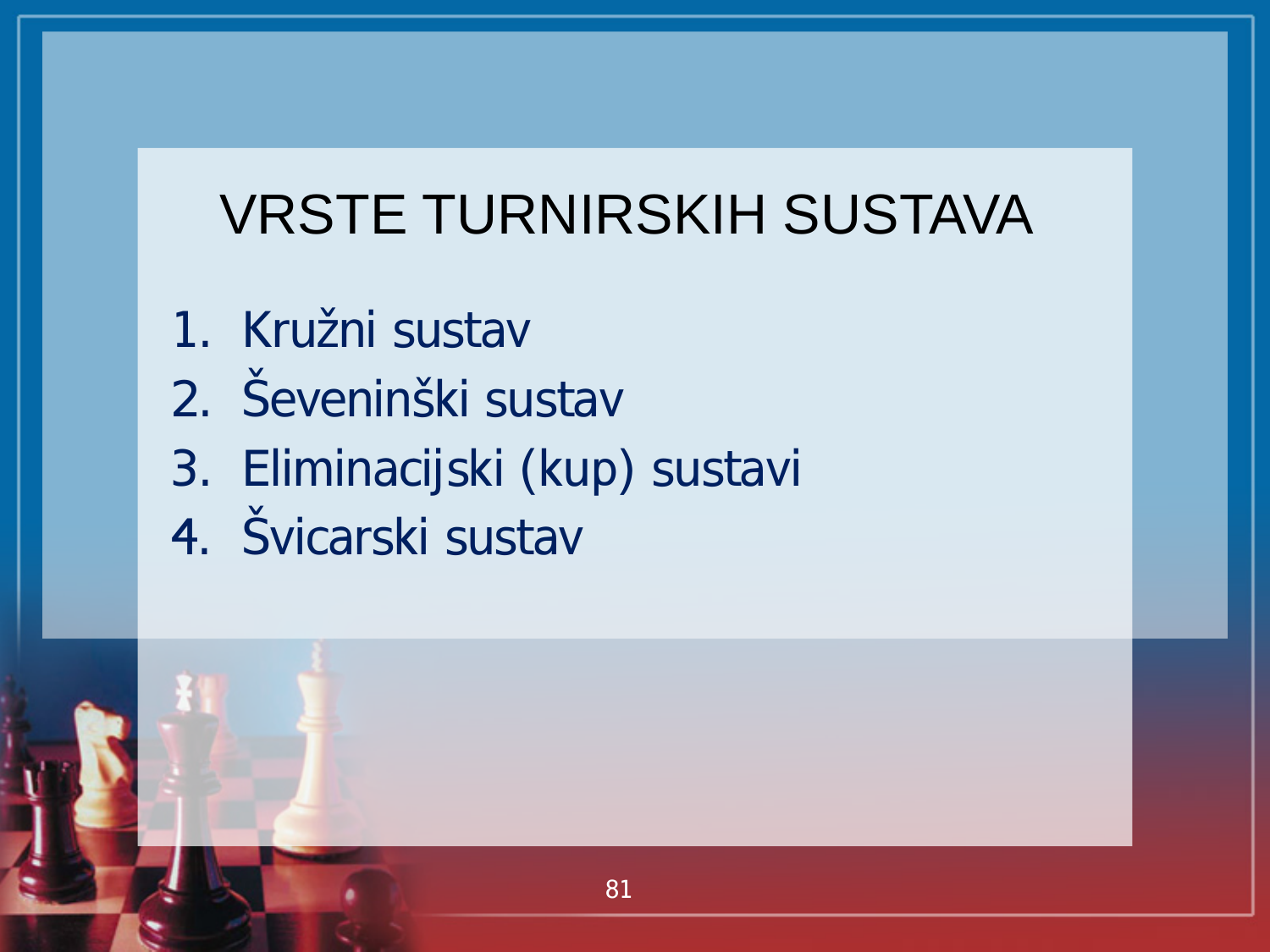

# VRSTE TURNIRSKIH SUSTAVA
Kružni sustav
Ševeninški sustav
Eliminacijski (kup) sustavi
Švicarski sustav
81